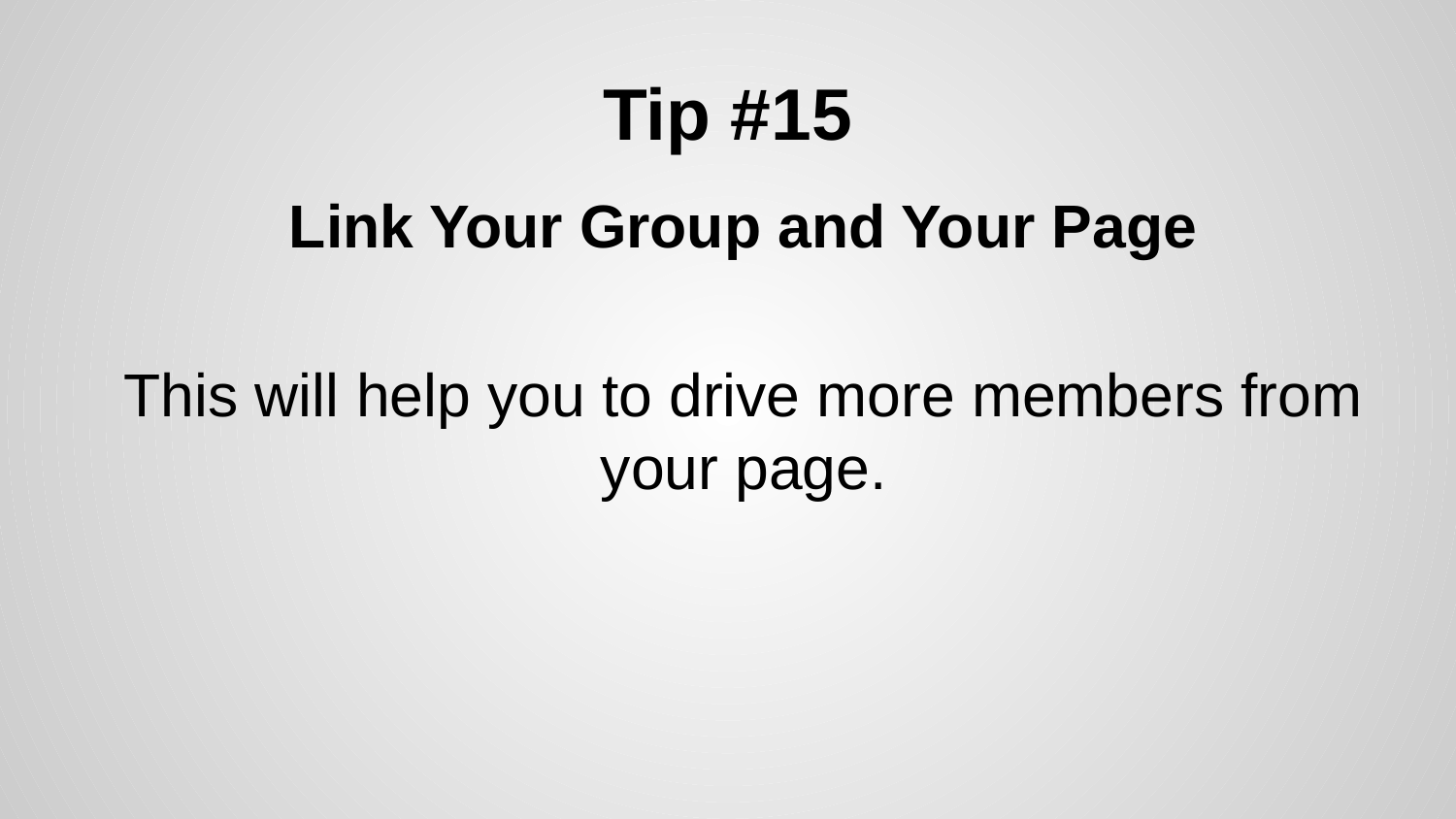

# Tip #15

Link Your Group and Your Page

This will help you to drive more members from your page.